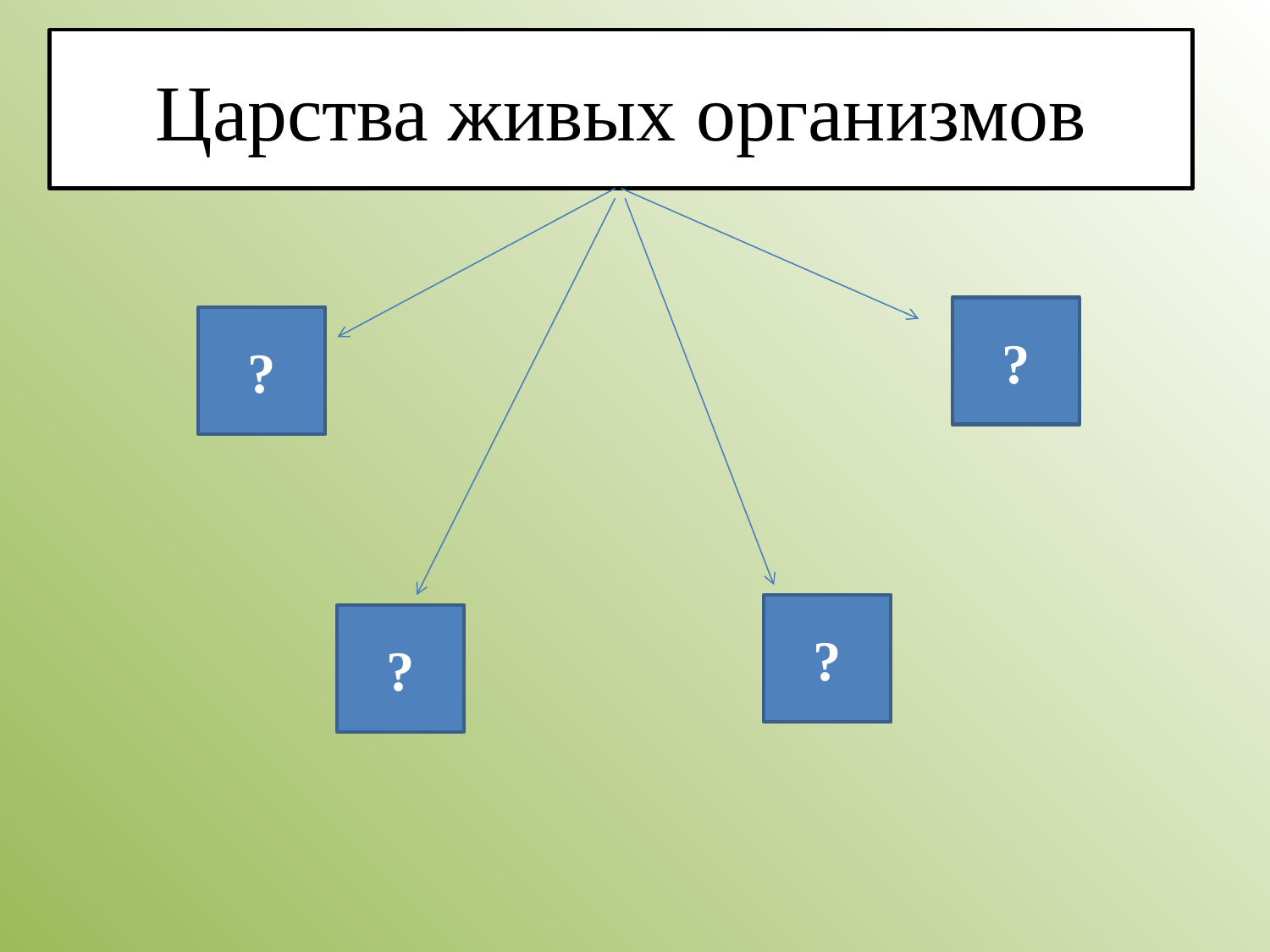

# Царства живых организмов
?
?
?
?